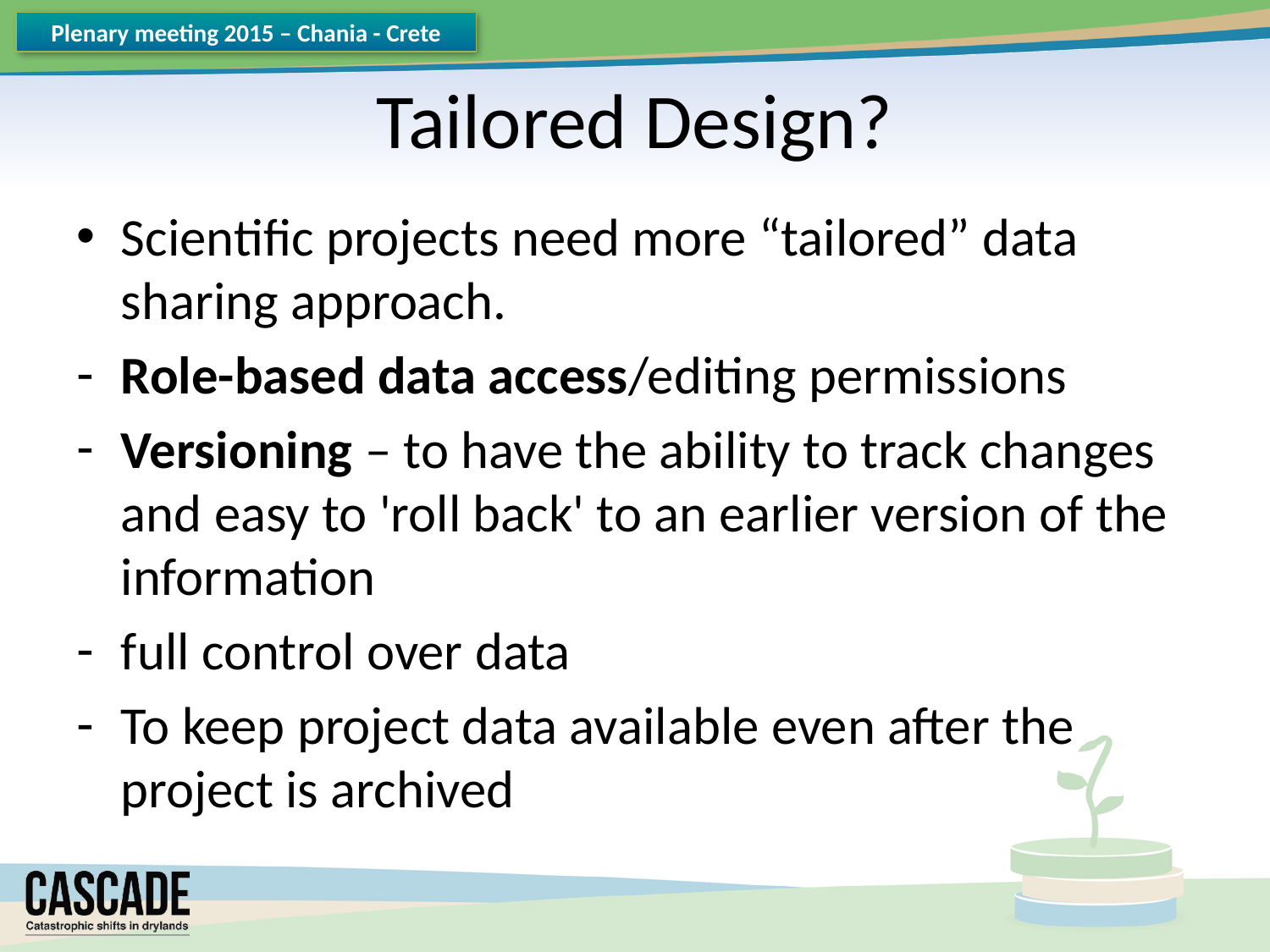

# Tailored Design?
Scientific projects need more “tailored” data sharing approach.
Role-based data access/editing permissions
Versioning – to have the ability to track changes and easy to 'roll back' to an earlier version of the information
full control over data
To keep project data available even after the project is archived